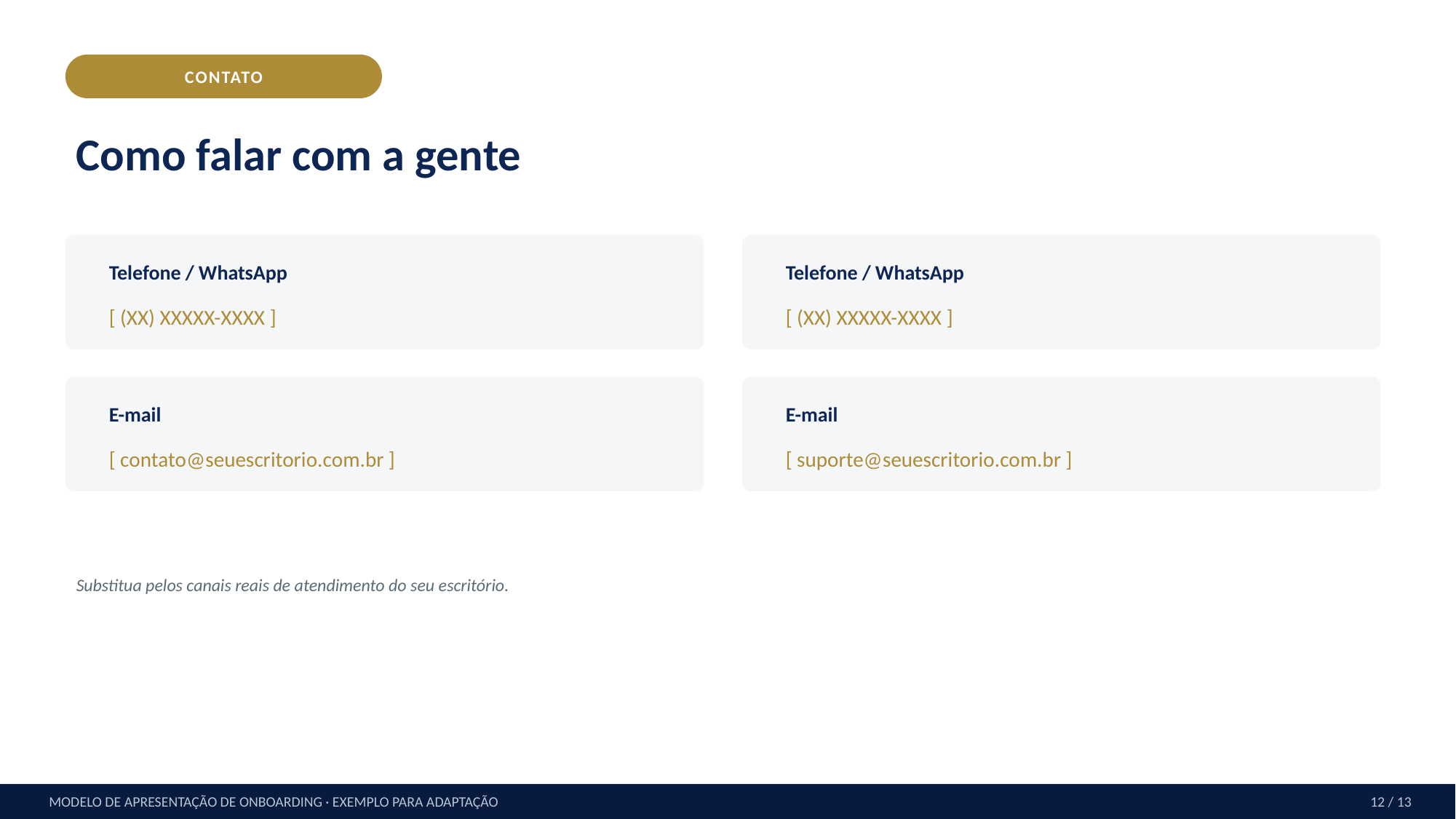

CONTATO
Como falar com a gente

Telefone / WhatsApp
Telefone / WhatsApp
[ (XX) XXXXX-XXXX ]
[ (XX) XXXXX-XXXX ]

E-mail
E-mail
[ contato@seuescritorio.com.br ]
[ suporte@seuescritorio.com.br ]
Substitua pelos canais reais de atendimento do seu escritório.

MODELO DE APRESENTAÇÃO DE ONBOARDING · EXEMPLO PARA ADAPTAÇÃO
12 / 13